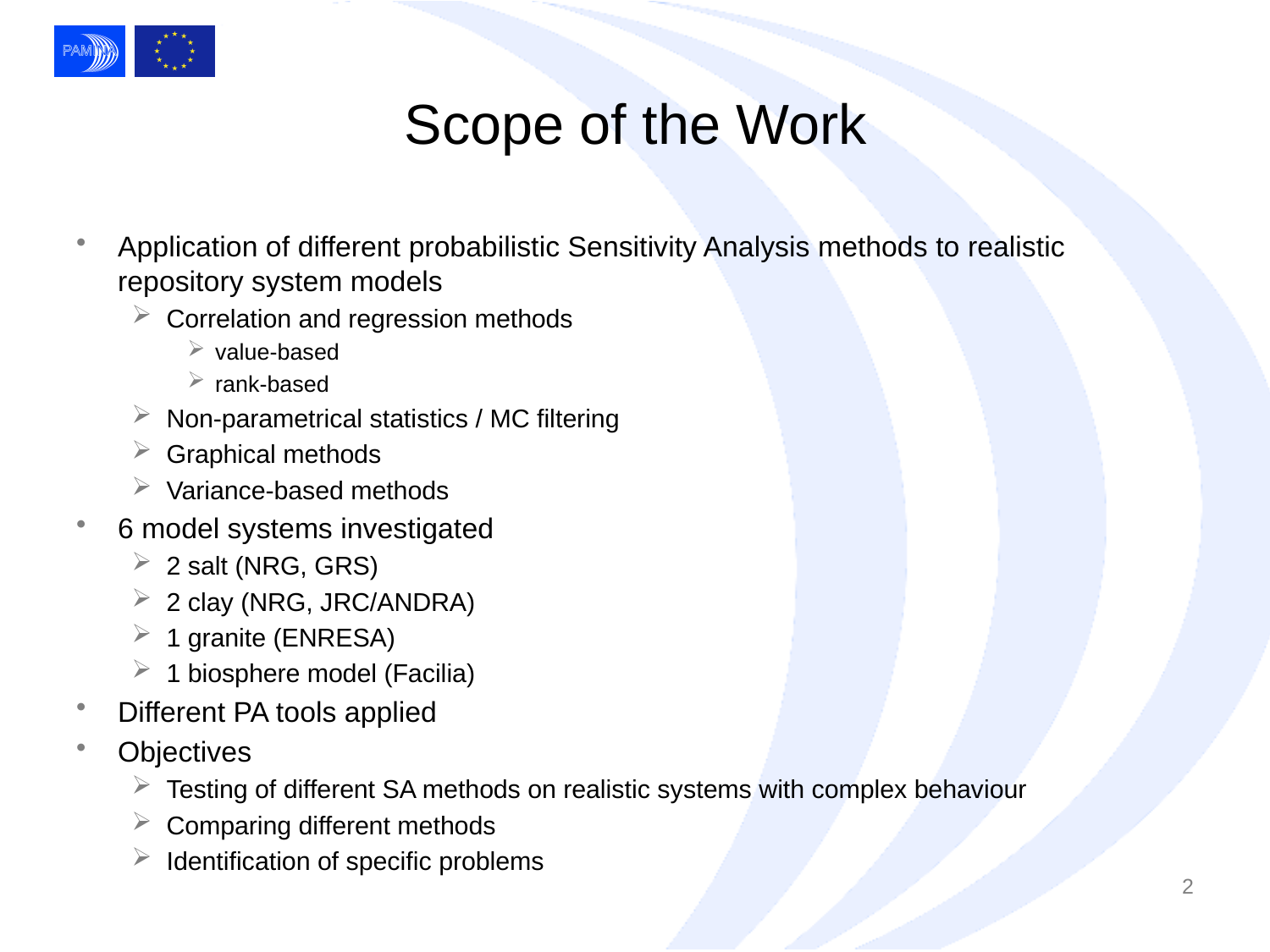

# Scope of the Work
Application of different probabilistic Sensitivity Analysis methods to realistic repository system models
Correlation and regression methods
value-based
rank-based
Non-parametrical statistics / MC filtering
Graphical methods
Variance-based methods
6 model systems investigated
2 salt (NRG, GRS)
2 clay (NRG, JRC/ANDRA)
1 granite (ENRESA)
1 biosphere model (Facilia)
Different PA tools applied
Objectives
Testing of different SA methods on realistic systems with complex behaviour
Comparing different methods
Identification of specific problems
2